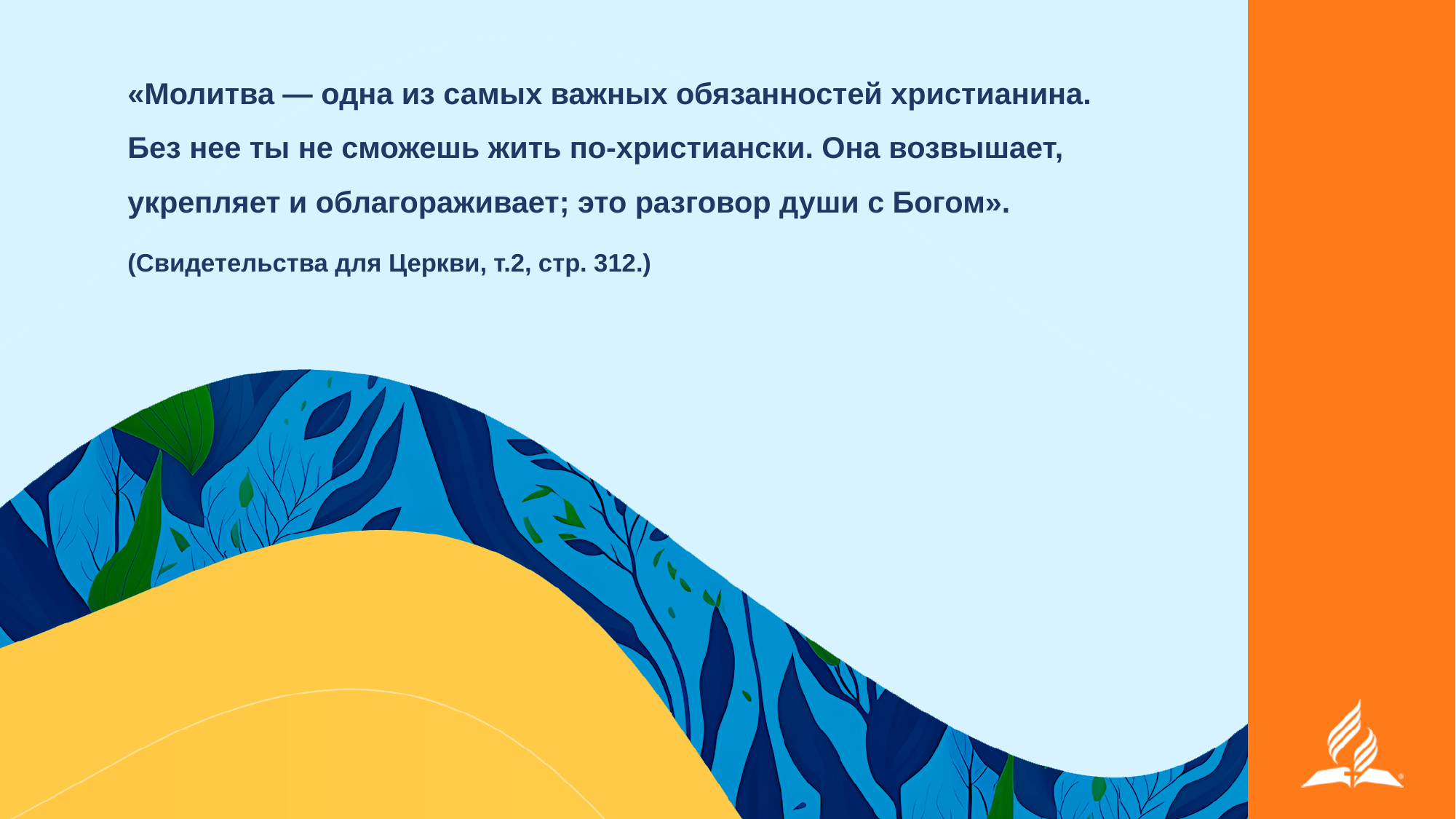

«Молитва — одна из самых важных обязанностей христианина. Без нее ты не сможешь жить по-христиански. Она возвышает, укрепляет и облагораживает; это разговор души с Богом».
(Свидетельства для Церкви, т.2, стр. 312.)